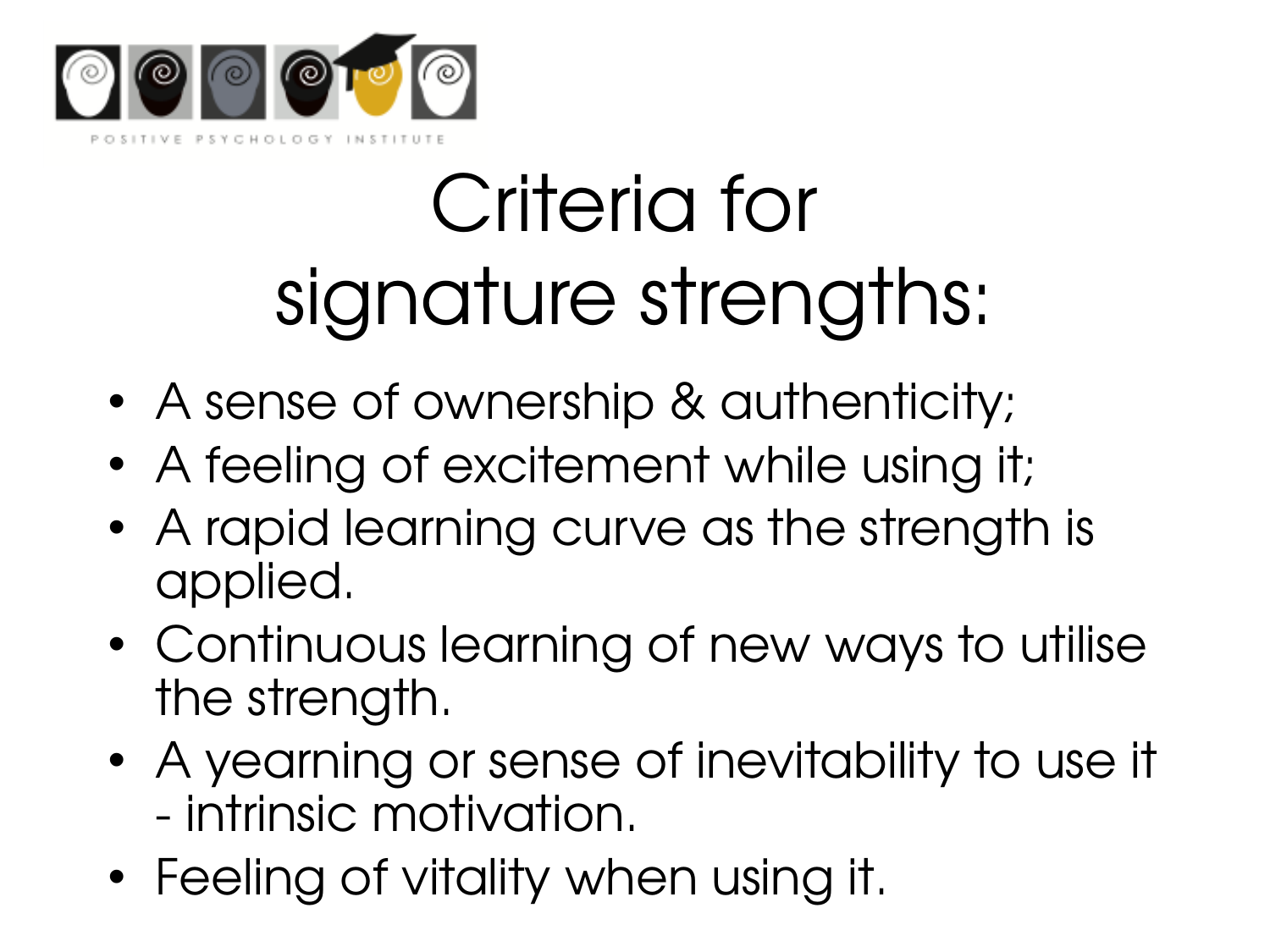

Criteria for
signature strengths:
A sense of ownership & authenticity;
A feeling of excitement while using it;
A rapid learning curve as the strength is applied.
Continuous learning of new ways to utilise the strength.
A yearning or sense of inevitability to use it - intrinsic motivation.
Feeling of vitality when using it.